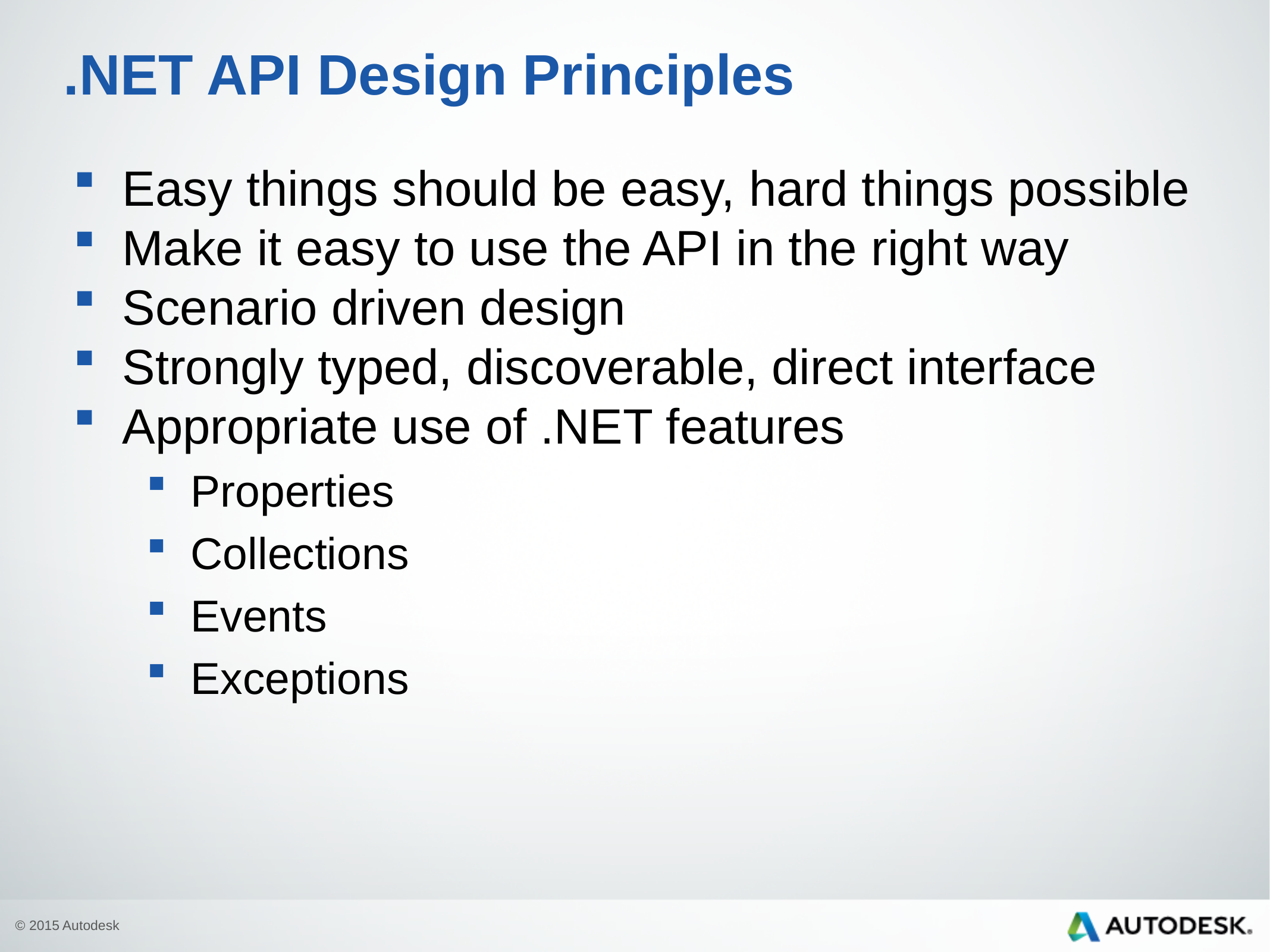

# .NET API Design Principles
Easy things should be easy, hard things possible
Make it easy to use the API in the right way
Scenario driven design
Strongly typed, discoverable, direct interface
Appropriate use of .NET features
Properties
Collections
Events
Exceptions